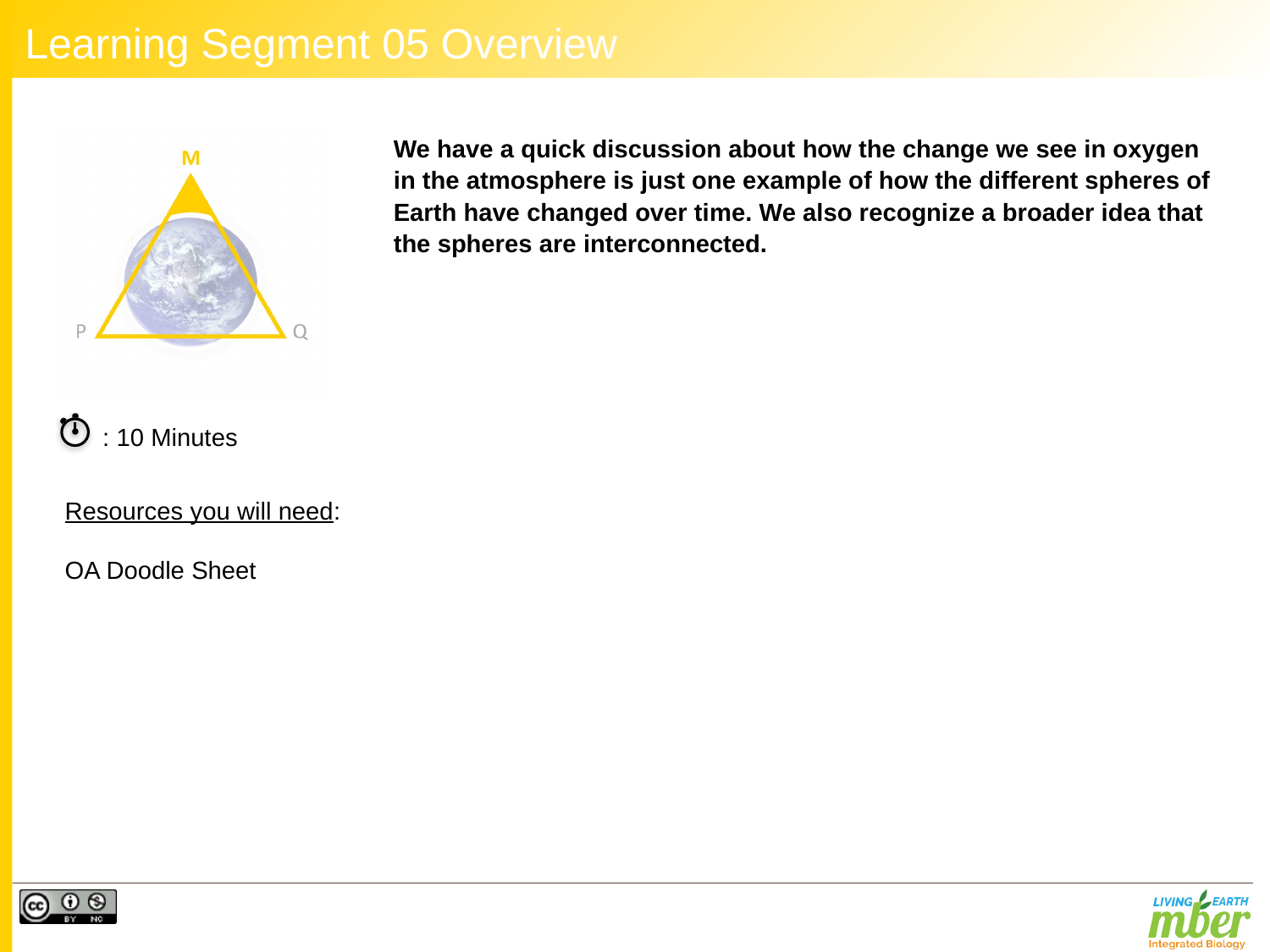

# Learning Segment 05 Overview
We have a quick discussion about how the change we see in oxygen in the atmosphere is just one example of how the different spheres of Earth have changed over time. We also recognize a broader idea that the spheres are interconnected.

: 10 Minutes
Resources you will need:

OA Doodle Sheet